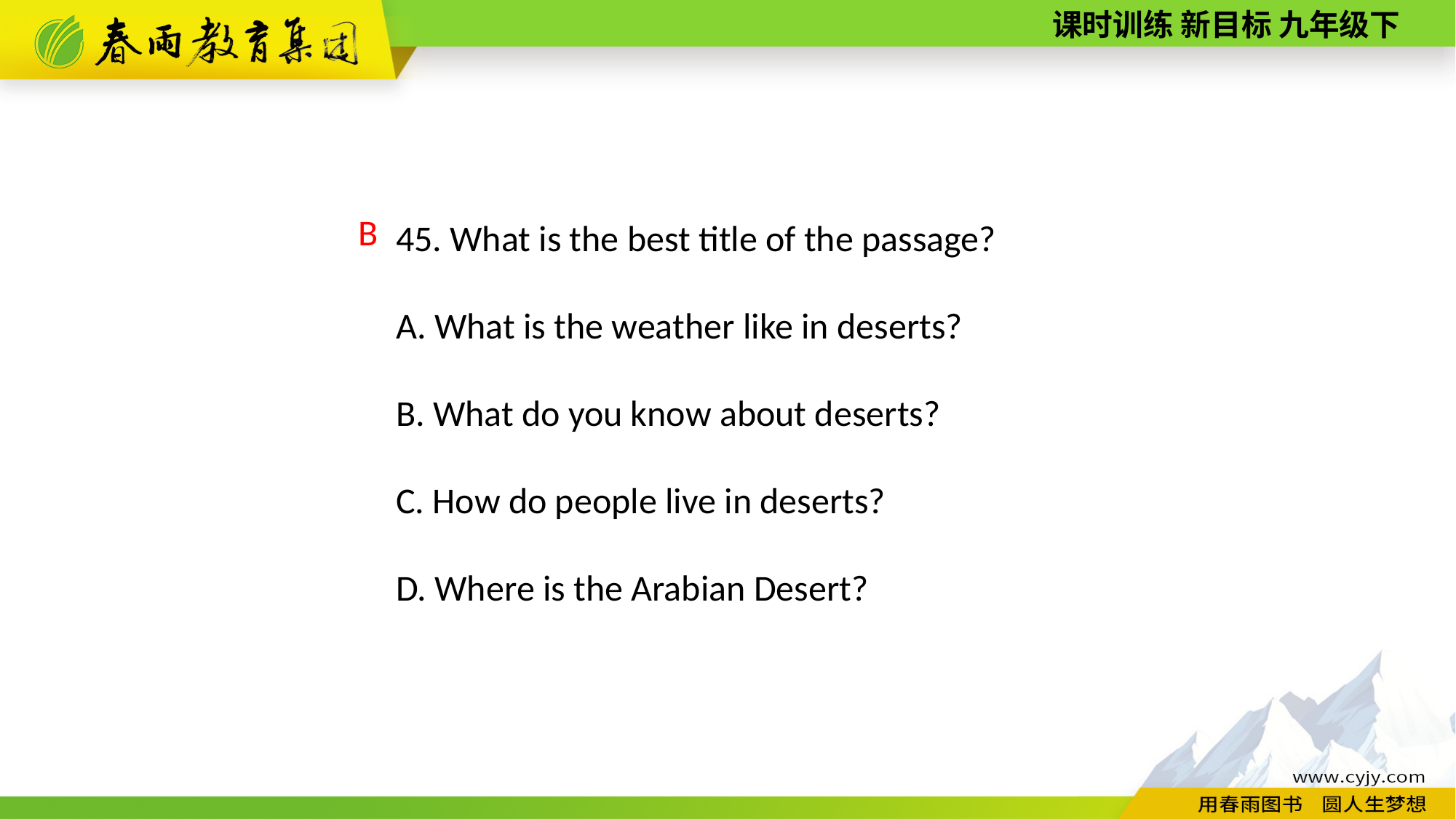

45. What is the best title of the passage?
A. What is the weather like in deserts?
B. What do you know about deserts?
C. How do people live in deserts?
D. Where is the Arabian Desert?
B